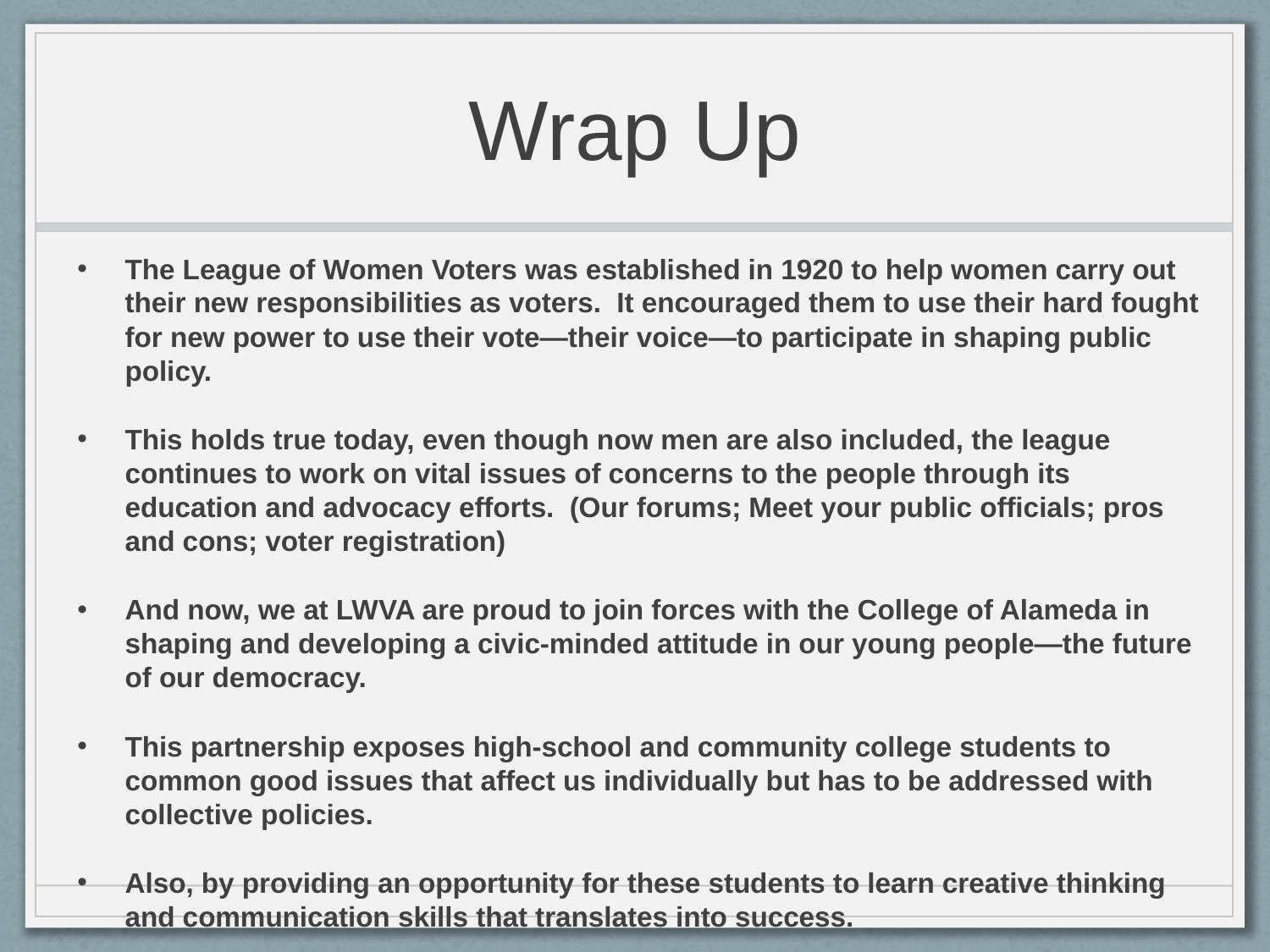

# Wrap Up
The League of Women Voters was established in 1920 to help women carry out their new responsibilities as voters.  It encouraged them to use their hard fought for new power to use their vote—their voice—to participate in shaping public policy.
This holds true today, even though now men are also included, the league continues to work on vital issues of concerns to the people through its education and advocacy efforts.  (Our forums; Meet your public officials; pros and cons; voter registration)
And now, we at LWVA are proud to join forces with the College of Alameda in shaping and developing a civic-minded attitude in our young people—the future of our democracy.
This partnership exposes high-school and community college students to common good issues that affect us individually but has to be addressed with collective policies.
Also, by providing an opportunity for these students to learn creative thinking and communication skills that translates into success.